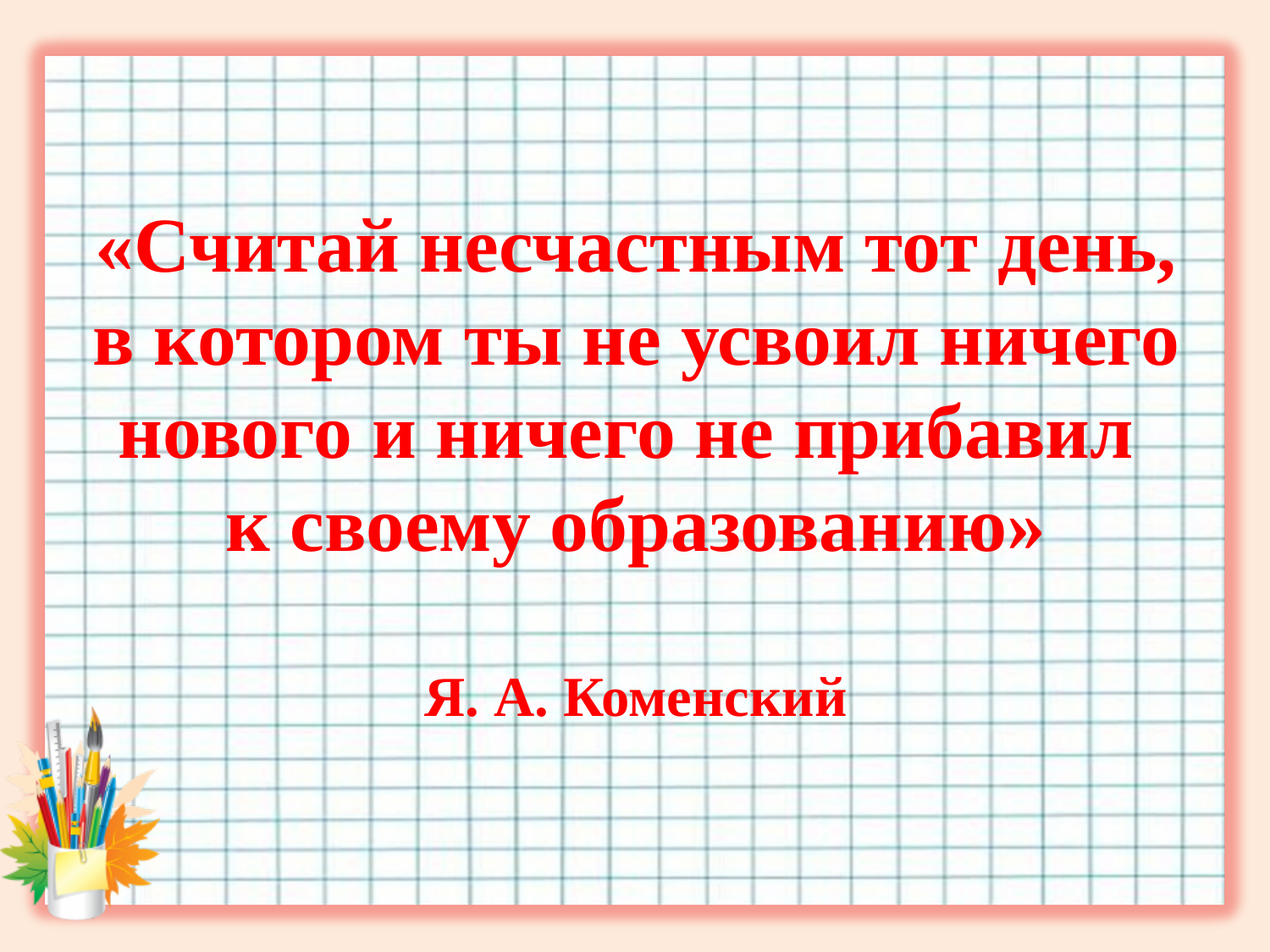

# «Считай несчастным тот день, в котором ты не усвоил ничего нового и ничего не прибавил к своему образованию» Я. А. Коменский